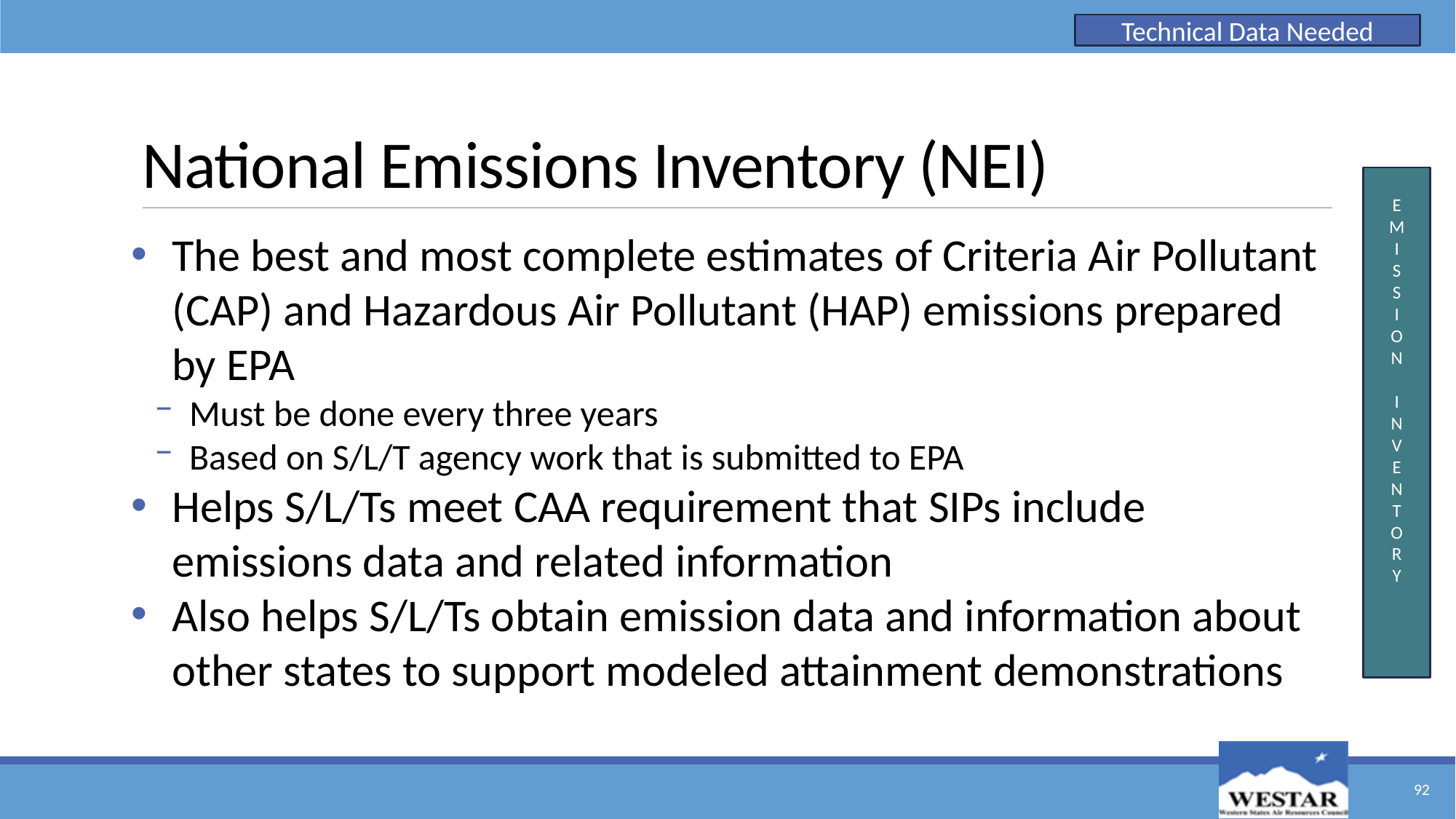

Technical Data Needed
# National Emissions Inventory (NEI)
E
M
I
S
S
I
O
N

I
N
V
E
N
T
O
R
Y

The best and most complete estimates of Criteria Air Pollutant (CAP) and Hazardous Air Pollutant (HAP) emissions prepared by EPA
Must be done every three years
Based on S/L/T agency work that is submitted to EPA
Helps S/L/Ts meet CAA requirement that SIPs include emissions data and related information
Also helps S/L/Ts obtain emission data and information about other states to support modeled attainment demonstrations

92